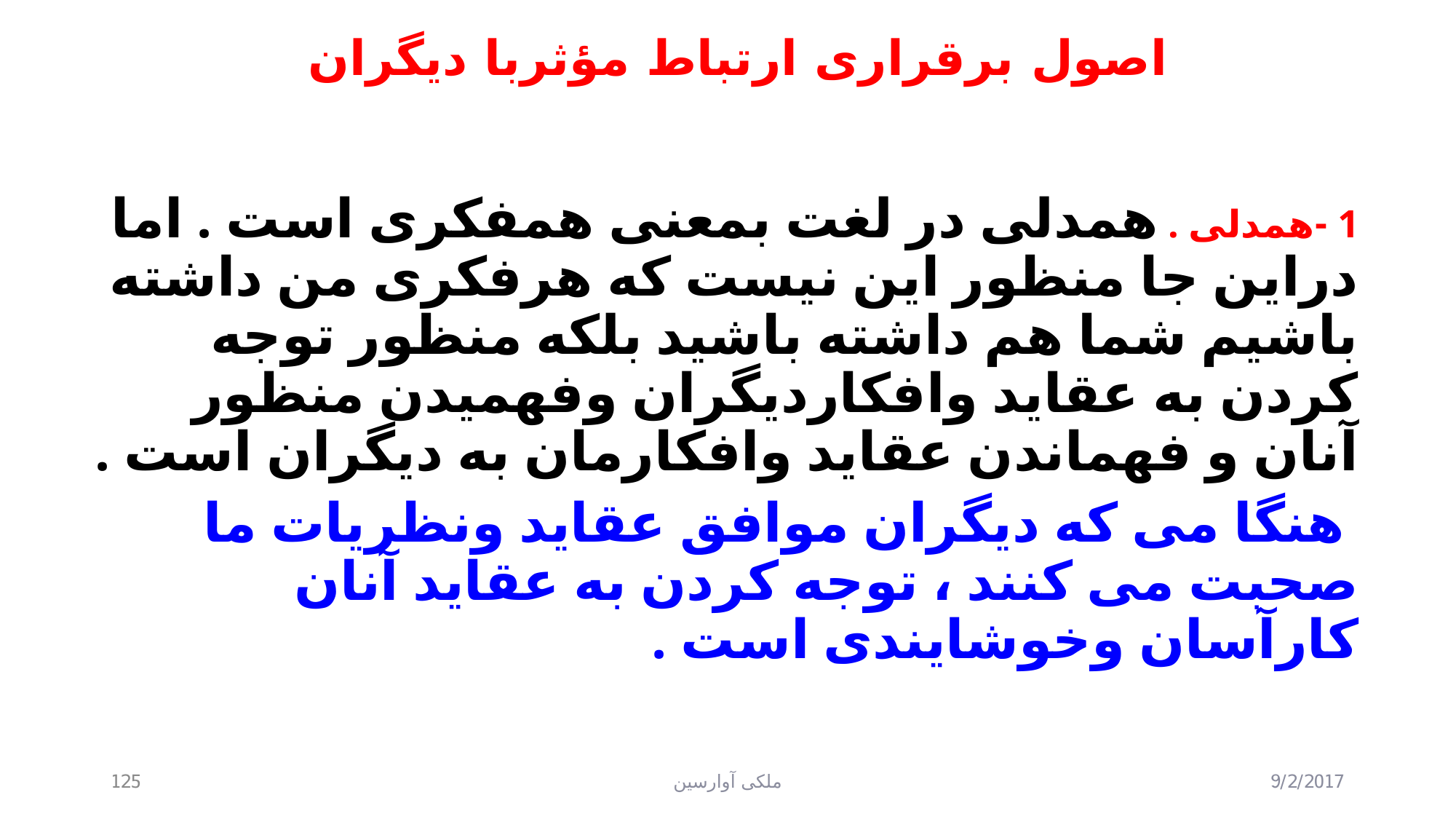

# اصول برقراری ارتباط مؤثربا دیگران
1 -همدلی . همدلی در لغت بمعنی همفکری است . اما دراین جا منظور این نیست که هرفکری من داشته باشیم شما هم داشته باشید بلکه منظور توجه کردن به عقاید وافکاردیگران وفهمیدن منظور آنان و فهماندن عقاید وافکارمان به دیگران است .
 هنگا می که دیگران موافق عقاید ونظریات ما صحبت می کنند ، توجه کردن به عقاید آنان کارآسان وخوشایندی است .
125
ملکی آوارسین
9/2/2017